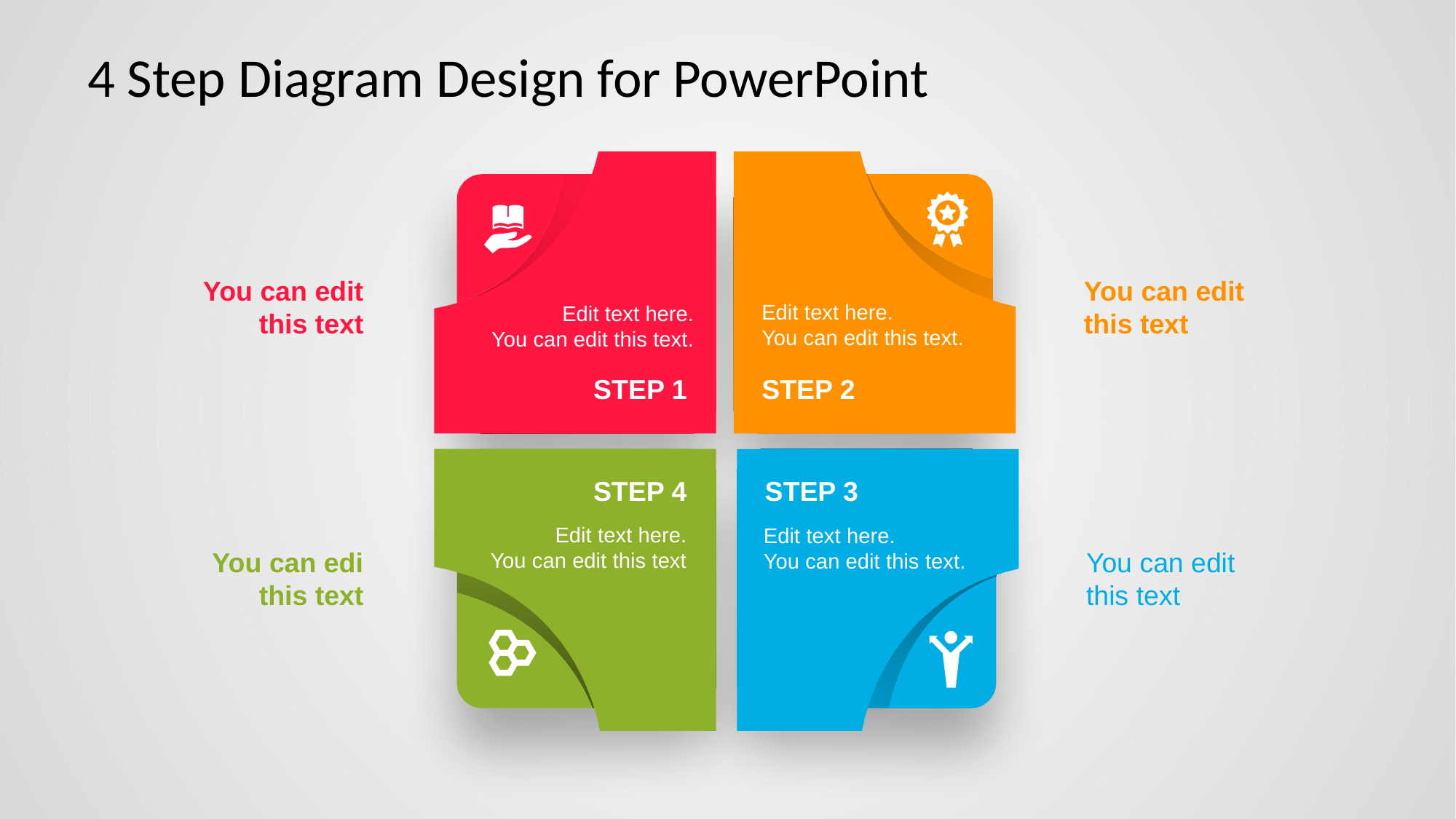

# 4 Step Diagram Design for PowerPoint

You can edit
this text
You can edit
this text
Edit text here.
You can edit this text.
Edit text here.
You can edit this text.
STEP 1
STEP 2

STEP 4
STEP 3
Edit text here.
You can edit this text
Edit text here.
You can edit this text.
You can edi
this text
You can edit
this text